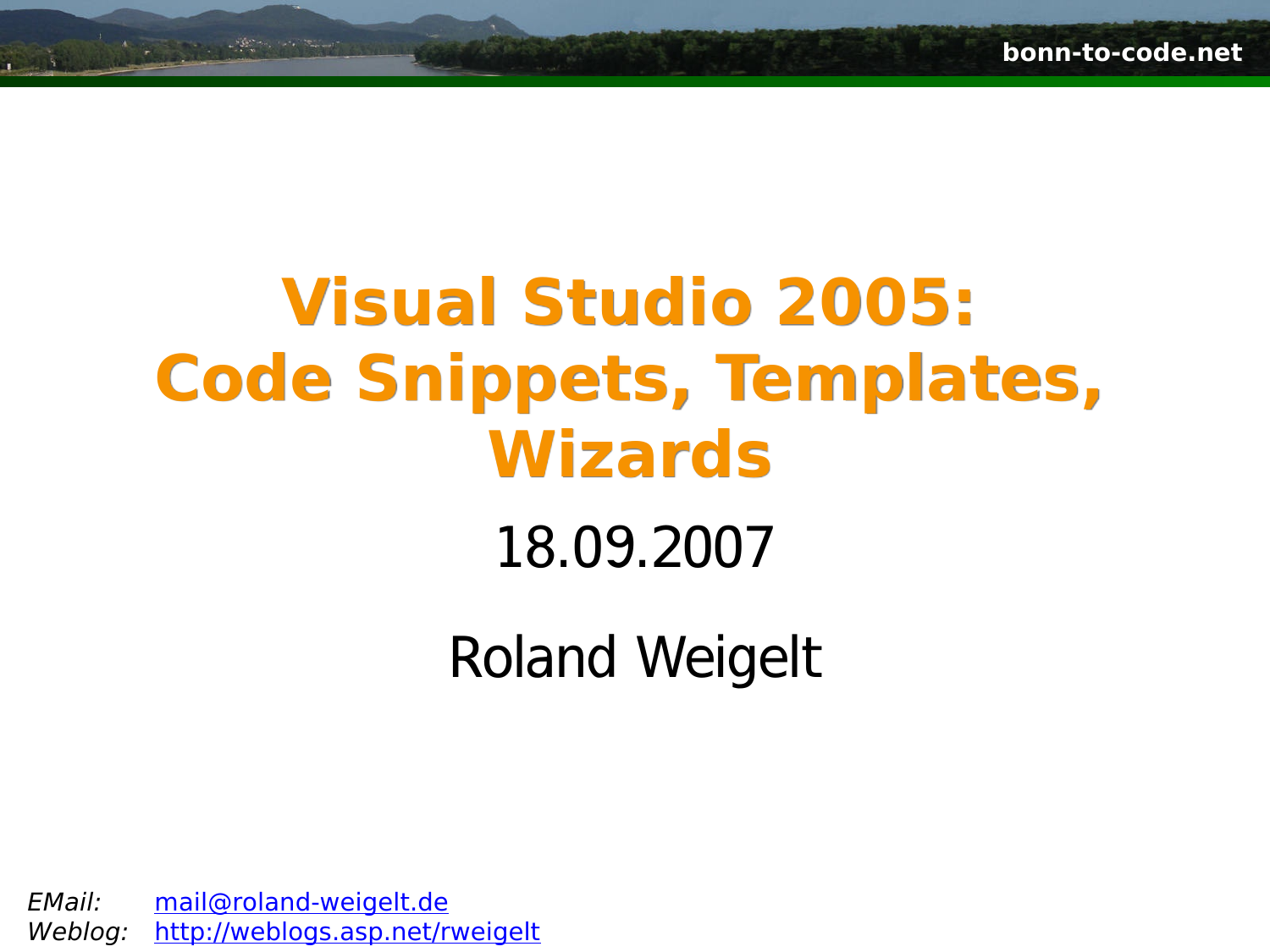

# Visual Studio 2005: Code Snippets, Templates, Wizards
18.09.2007
Roland Weigelt
EMail:		mail@roland-weigelt.de
Weblog:	http://weblogs.asp.net/rweigelt